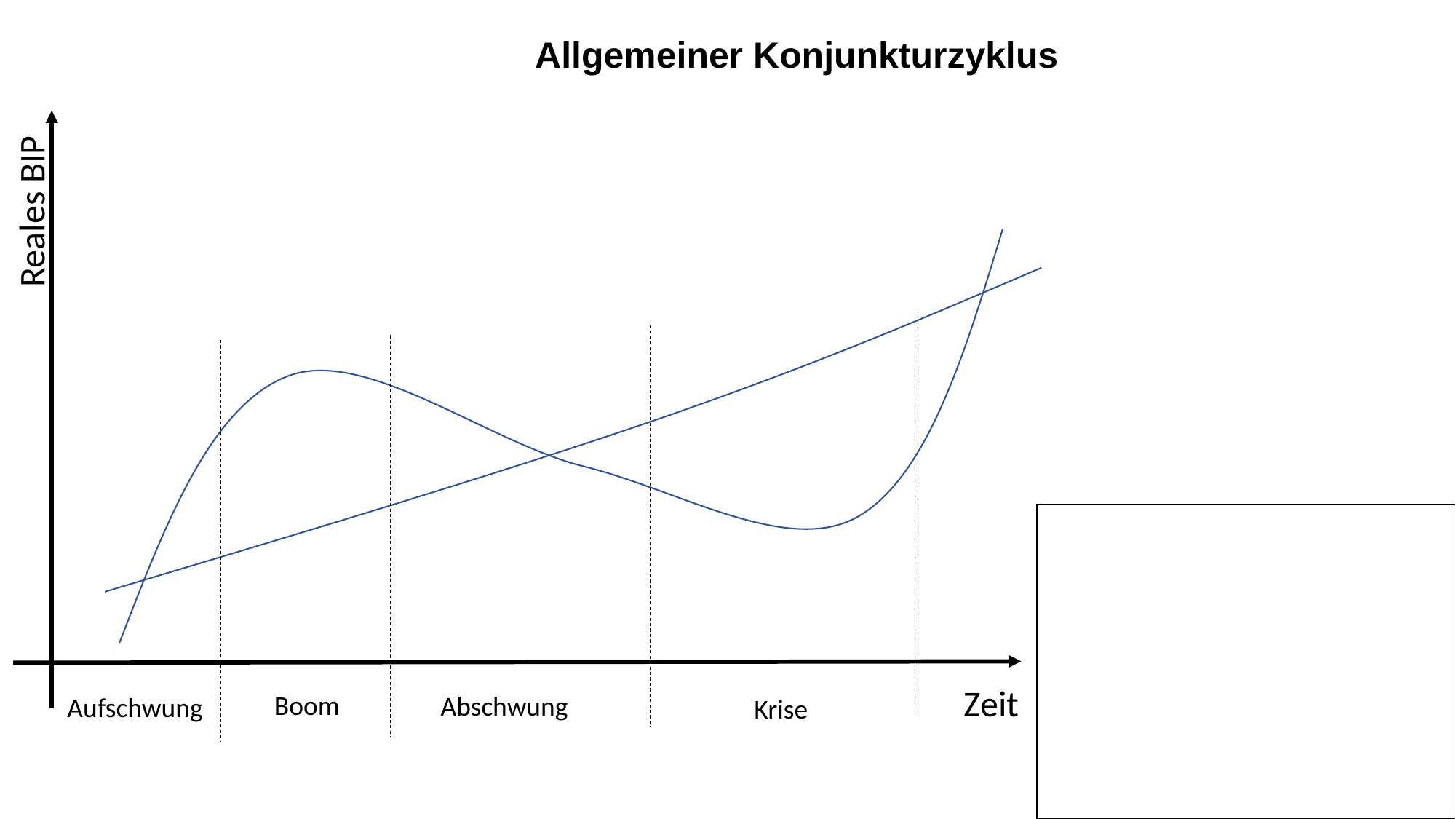

Allgemeiner Konjunkturzyklus
Reales BIP

Zeit
Boom
Abschwung
Aufschwung
Krise